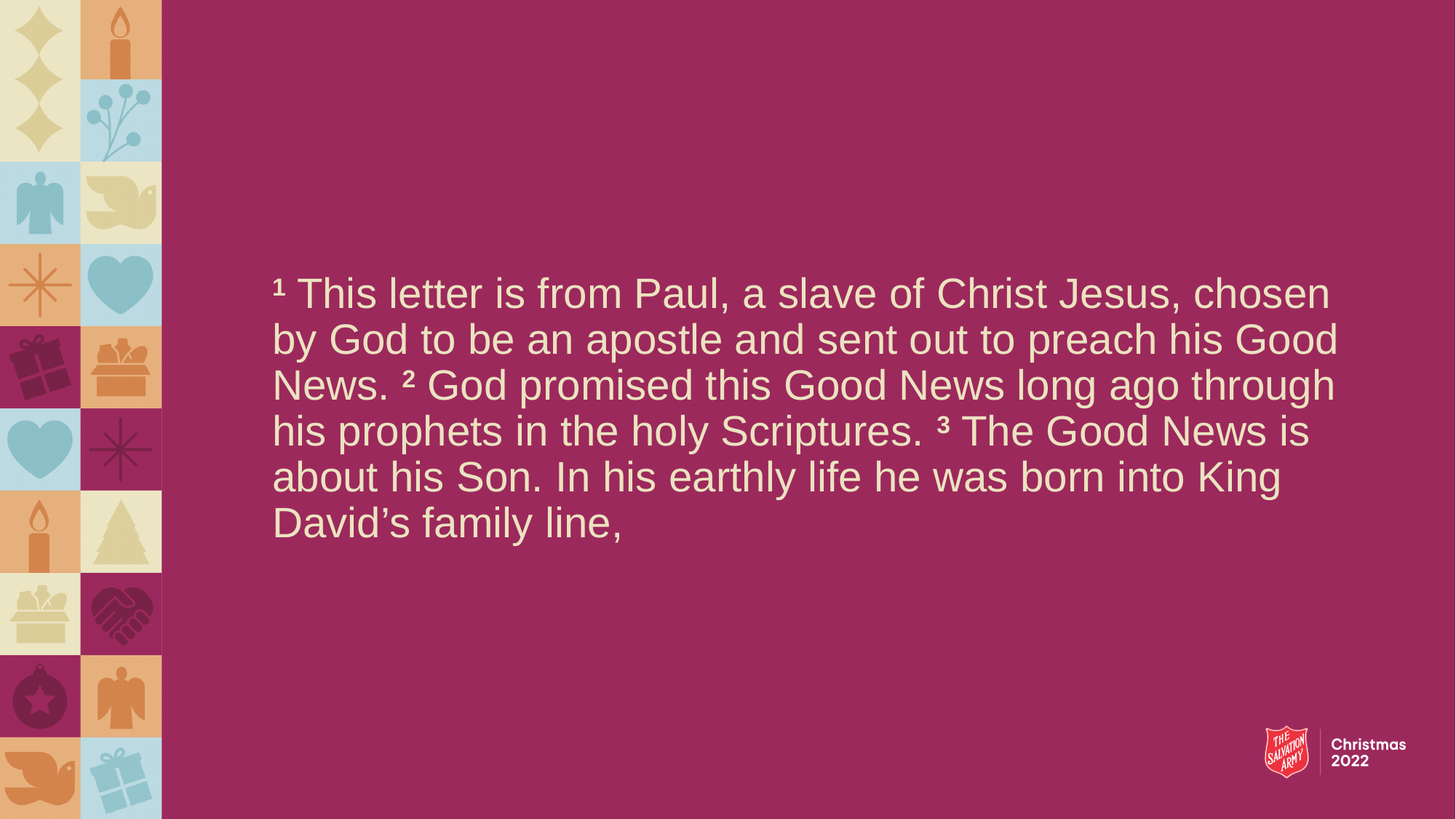

1 This letter is from Paul, a slave of Christ Jesus, chosen by God to be an apostle and sent out to preach his Good News. 2 God promised this Good News long ago through his prophets in the holy Scriptures. 3 The Good News is about his Son. In his earthly life he was born into King David’s family line,